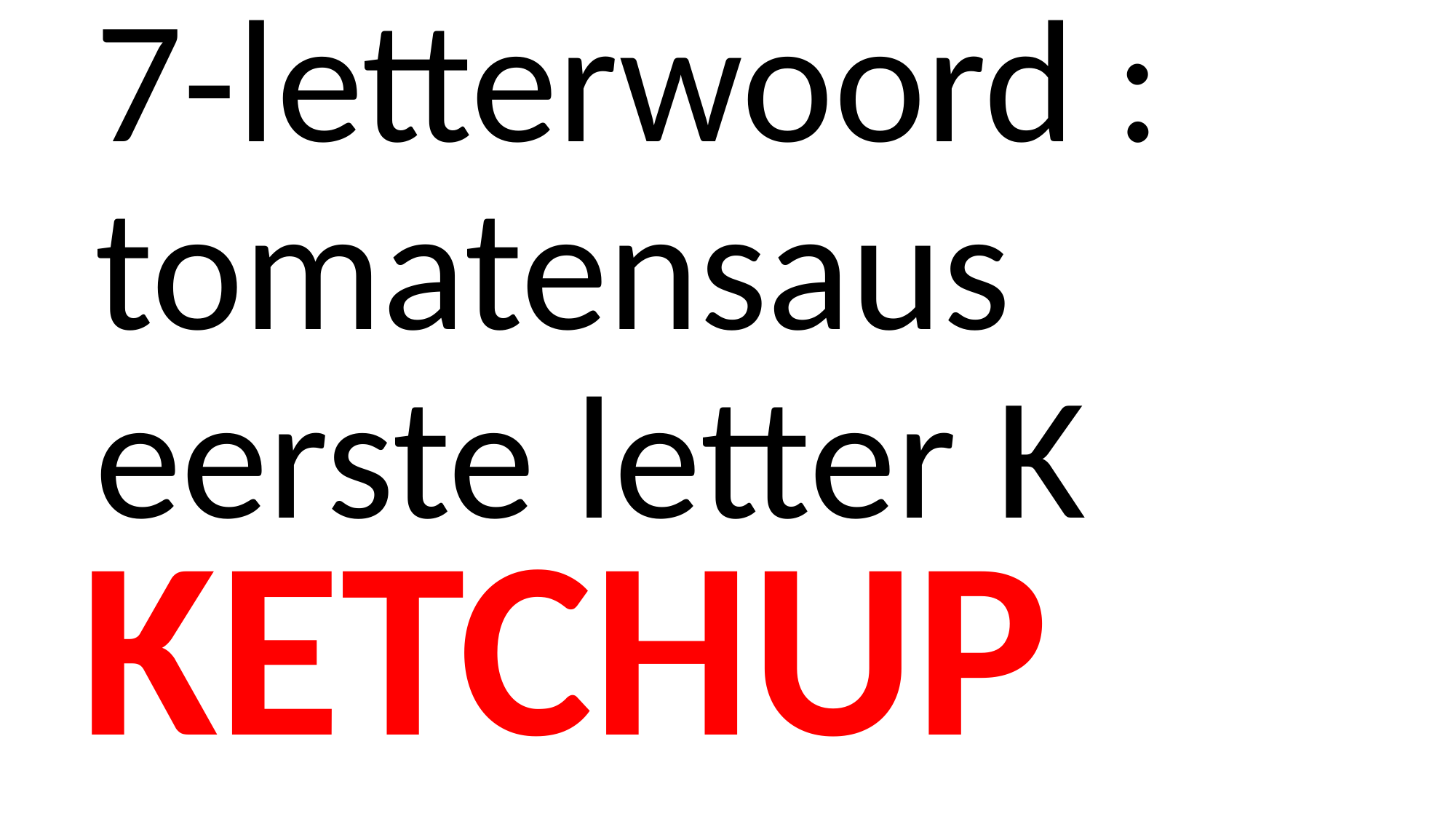

# 7-letterwoord : tomatensaus eerste letter K
KETCHUP